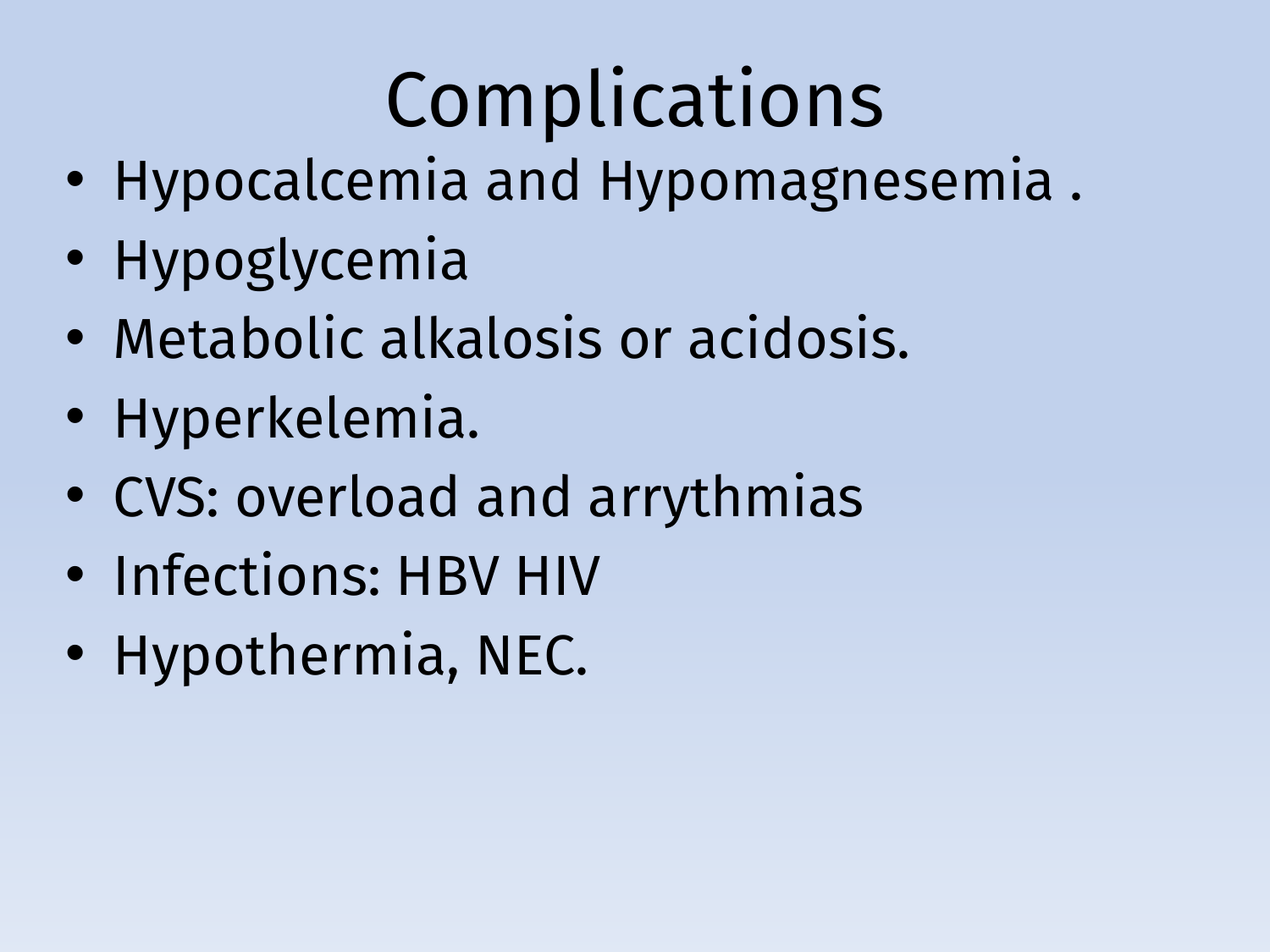

Complications
Hypocalcemia and Hypomagnesemia .
Hypoglycemia
Metabolic alkalosis or acidosis.
Hyperkelemia.
CVS: overload and arrythmias
Infections: HBV HIV
Hypothermia, NEC.